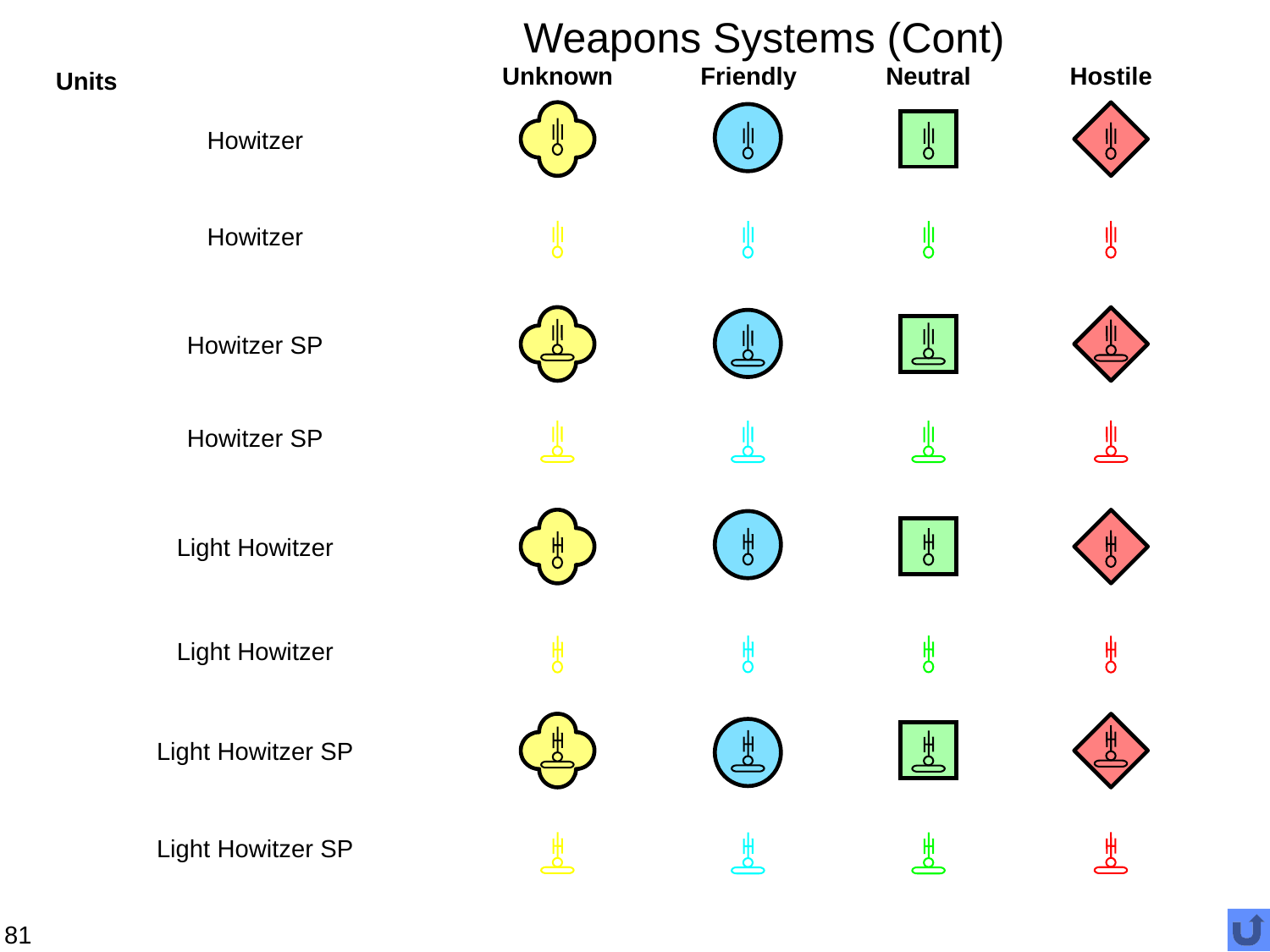

# Weapons Systems (Cont)
Unknown
Friendly
Neutral
Hostile
Units

Howitzer

Howitzer

Howitzer SP

Howitzer SP

Light Howitzer
Light Howitzer

Light Howitzer SP

Light Howitzer SP
81